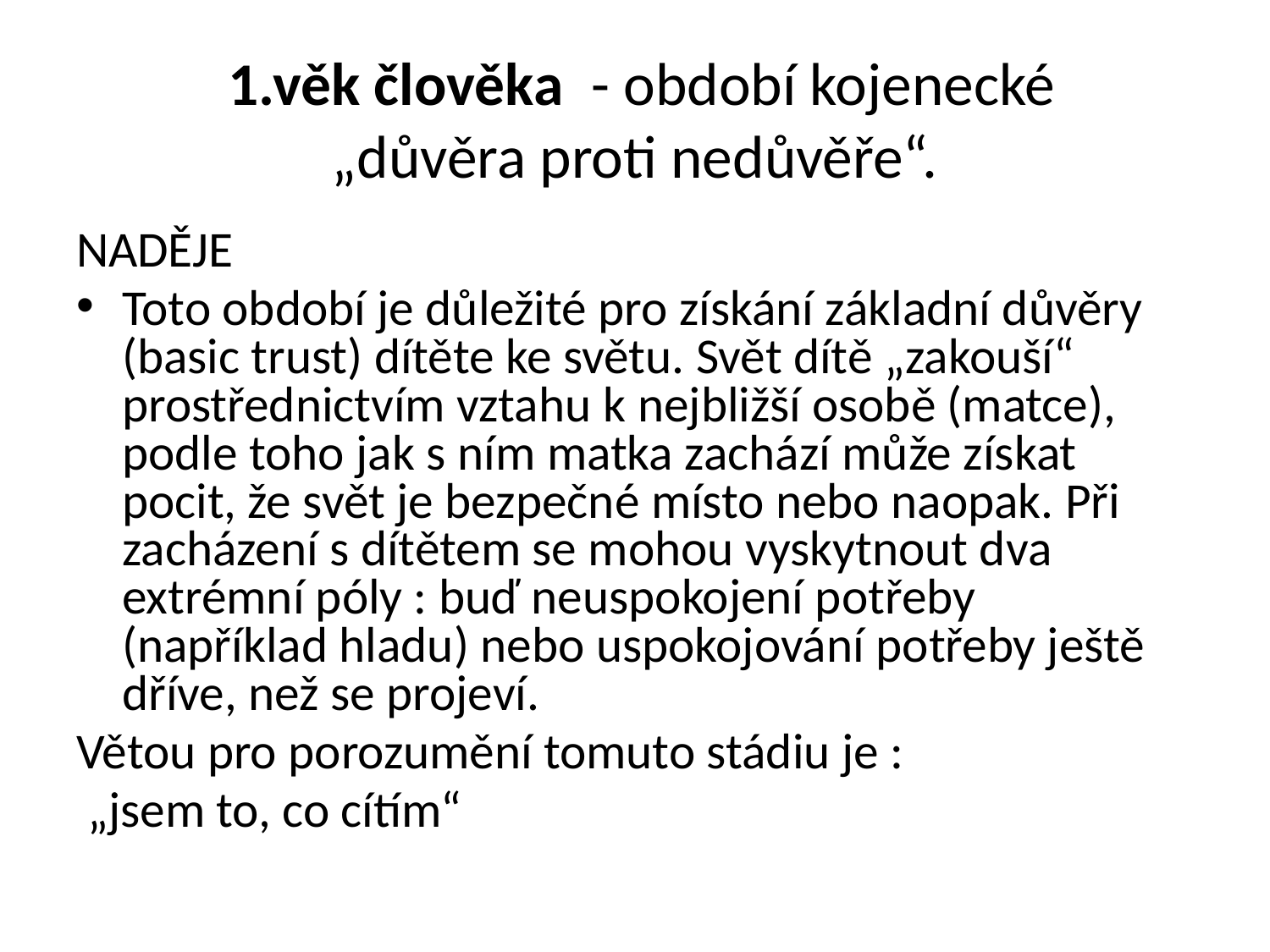

# 1.věk člověka  - období kojenecké „důvěra proti nedůvěře“.
NADĚJE
Toto období je důležité pro získání základní důvěry (basic trust) dítěte ke světu. Svět dítě „zakouší“ prostřednictvím vztahu k nejbližší osobě (matce), podle toho jak s ním matka zachází může získat pocit, že svět je bezpečné místo nebo naopak. Při zacházení s dítětem se mohou vyskytnout dva extrémní póly : buď neuspokojení potřeby (například hladu) nebo uspokojování potřeby ještě dříve, než se projeví.
Větou pro porozumění tomuto stádiu je :
 „jsem to, co cítím“